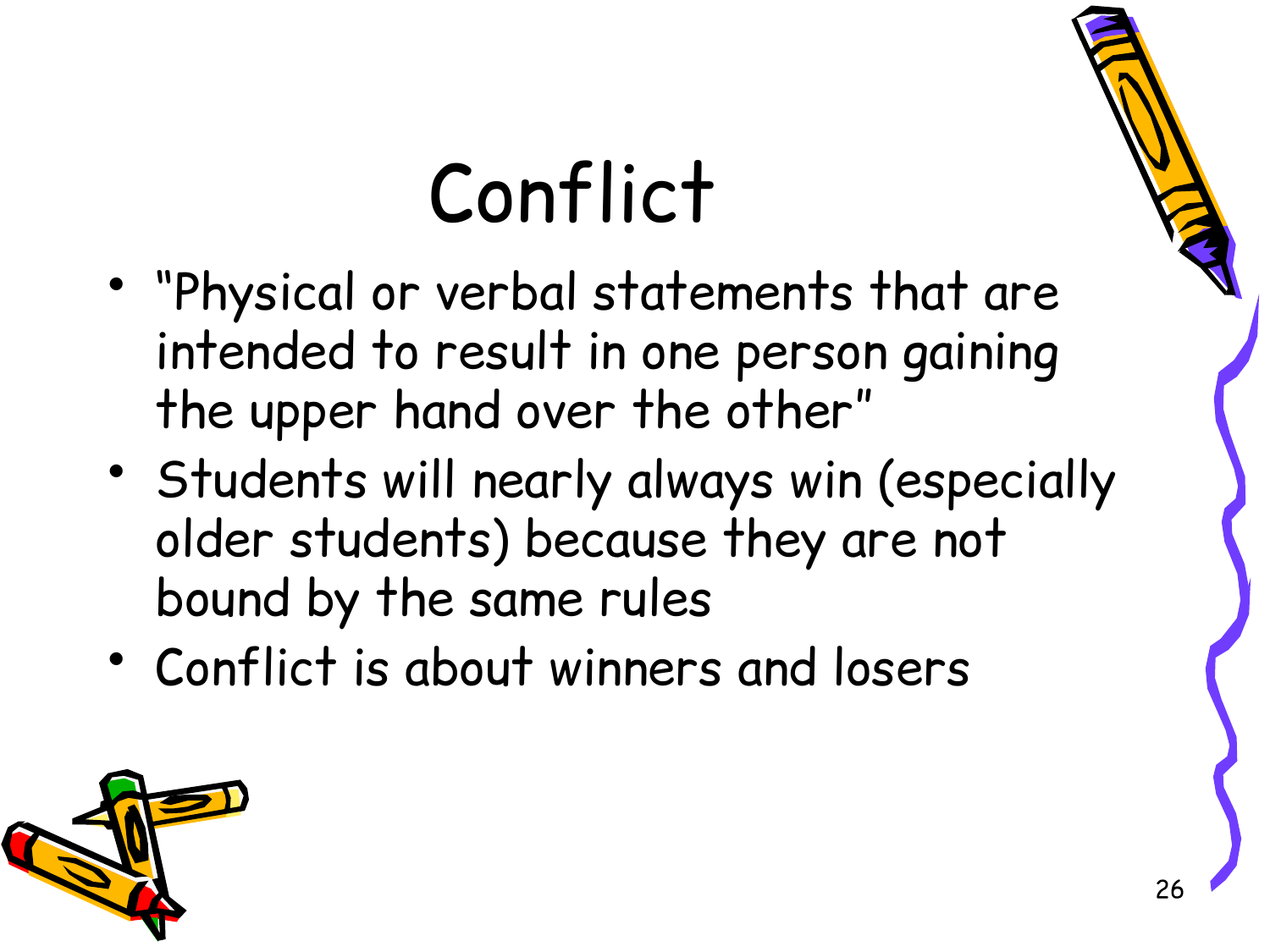

# Conflict
“Physical or verbal statements that are intended to result in one person gaining the upper hand over the other”
Students will nearly always win (especially older students) because they are not bound by the same rules
Conflict is about winners and losers
26